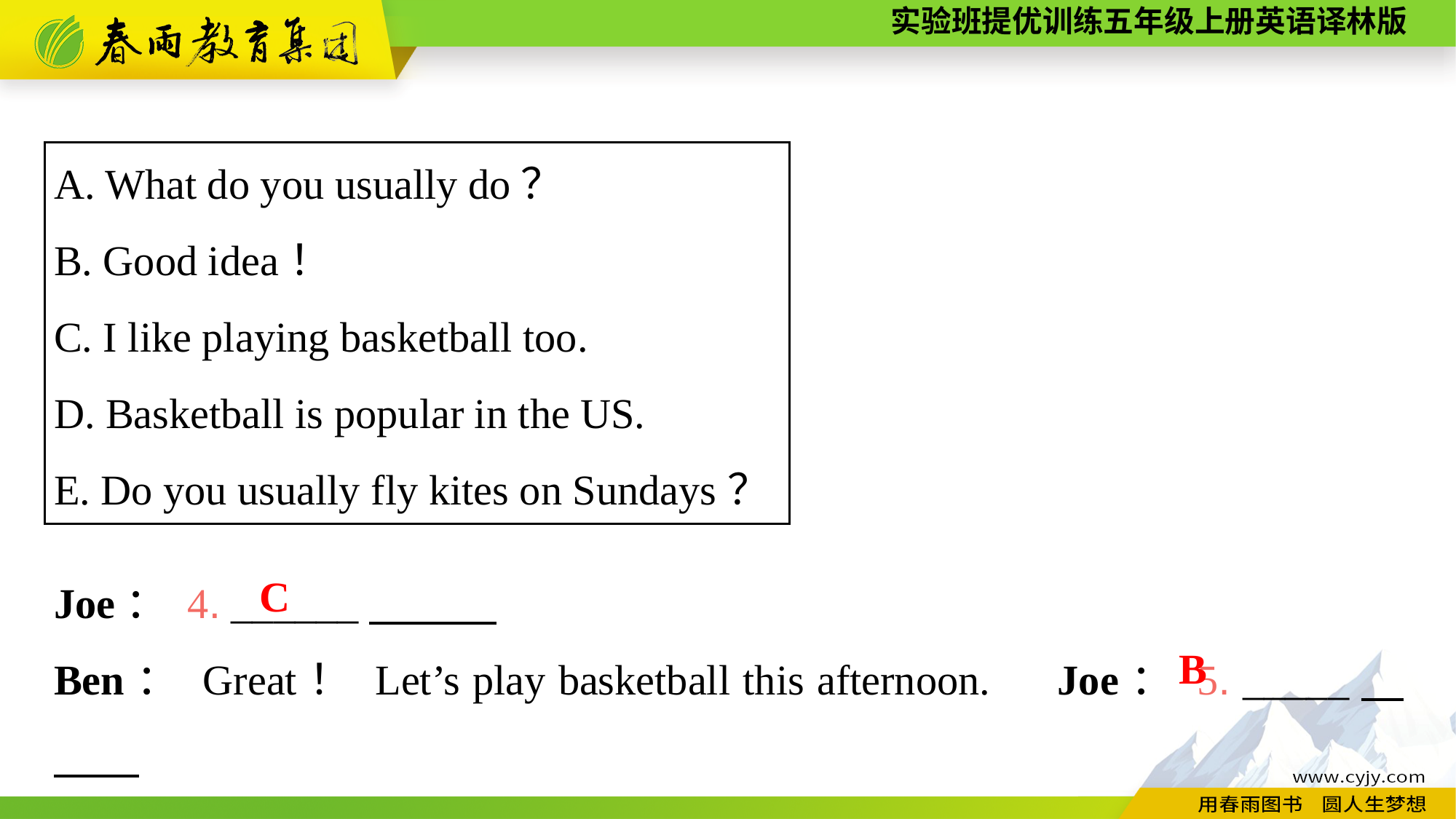

A. What do you usually do？
B. Good idea！
C. I like playing basketball too.
D. Basketball is popular in the US.
E. Do you usually fly kites on Sundays？

Joe： 4. ______
Ben： Great！ Let’s play basketball this afternoon.　Joe： 5. _____
C
B